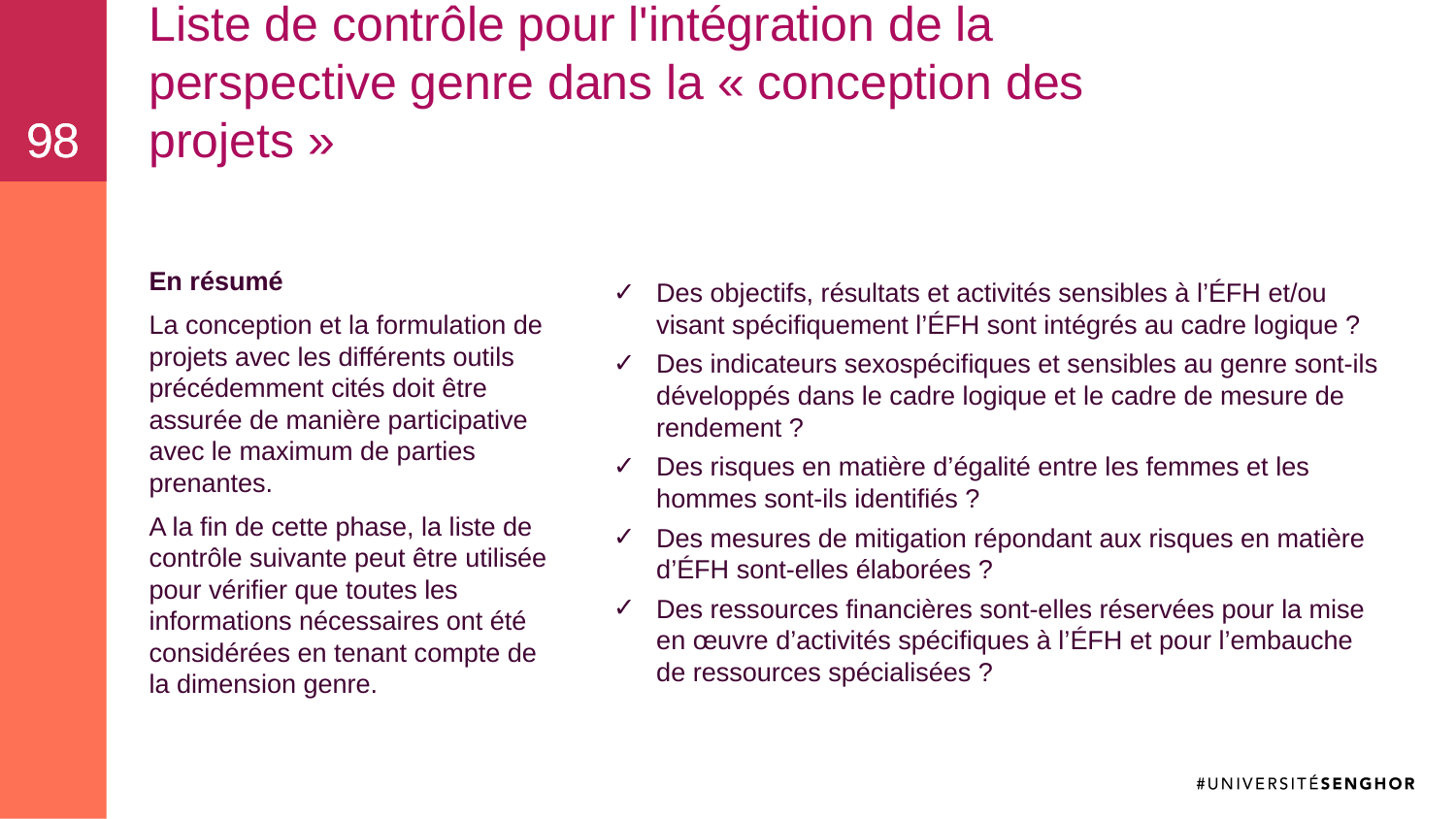

98
98
# Liste de contrôle pour l'intégration de la perspective genre dans la « conception des projets »
En résumé
La conception et la formulation de projets avec les différents outils  précédemment cités doit être assurée de manière participative avec le maximum de parties prenantes.
A la fin de cette phase, la liste de contrôle suivante peut être utilisée pour vérifier que toutes les informations nécessaires ont été considérées en tenant compte de la dimension genre.
Des objectifs, résultats et activités sensibles à l’ÉFH et/ou visant spécifiquement l’ÉFH sont intégrés au cadre logique ?
Des indicateurs sexospécifiques et sensibles au genre sont-ils développés dans le cadre logique et le cadre de mesure de rendement ?
Des risques en matière d’égalité entre les femmes et les hommes sont-ils identifiés ?
Des mesures de mitigation répondant aux risques en matière d’ÉFH sont-elles élaborées ?
Des ressources financières sont-elles réservées pour la mise en œuvre d’activités spécifiques à l’ÉFH et pour l’embauche de ressources spécialisées ?